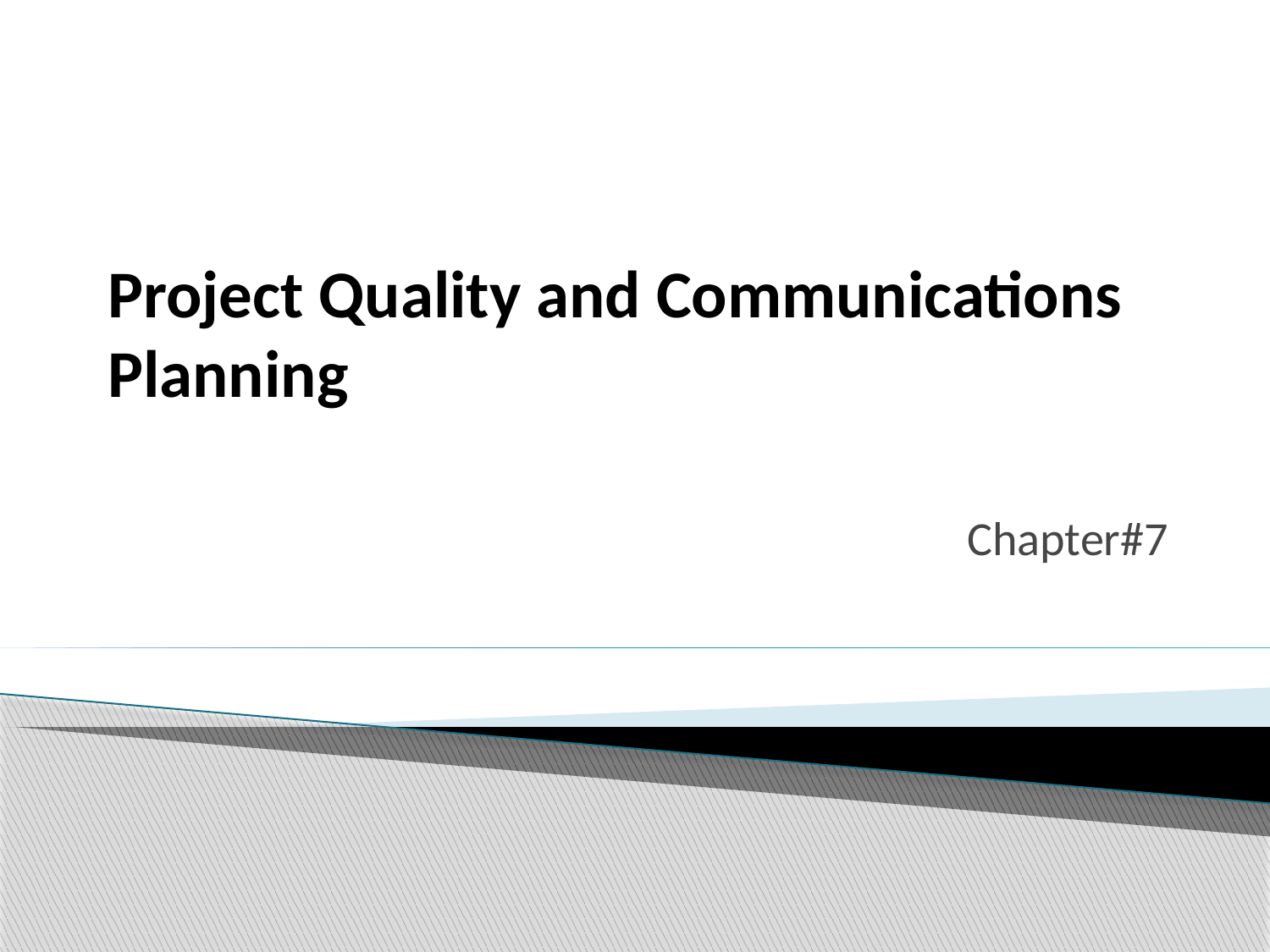

# Project Quality and Communications Planning
Chapter#7